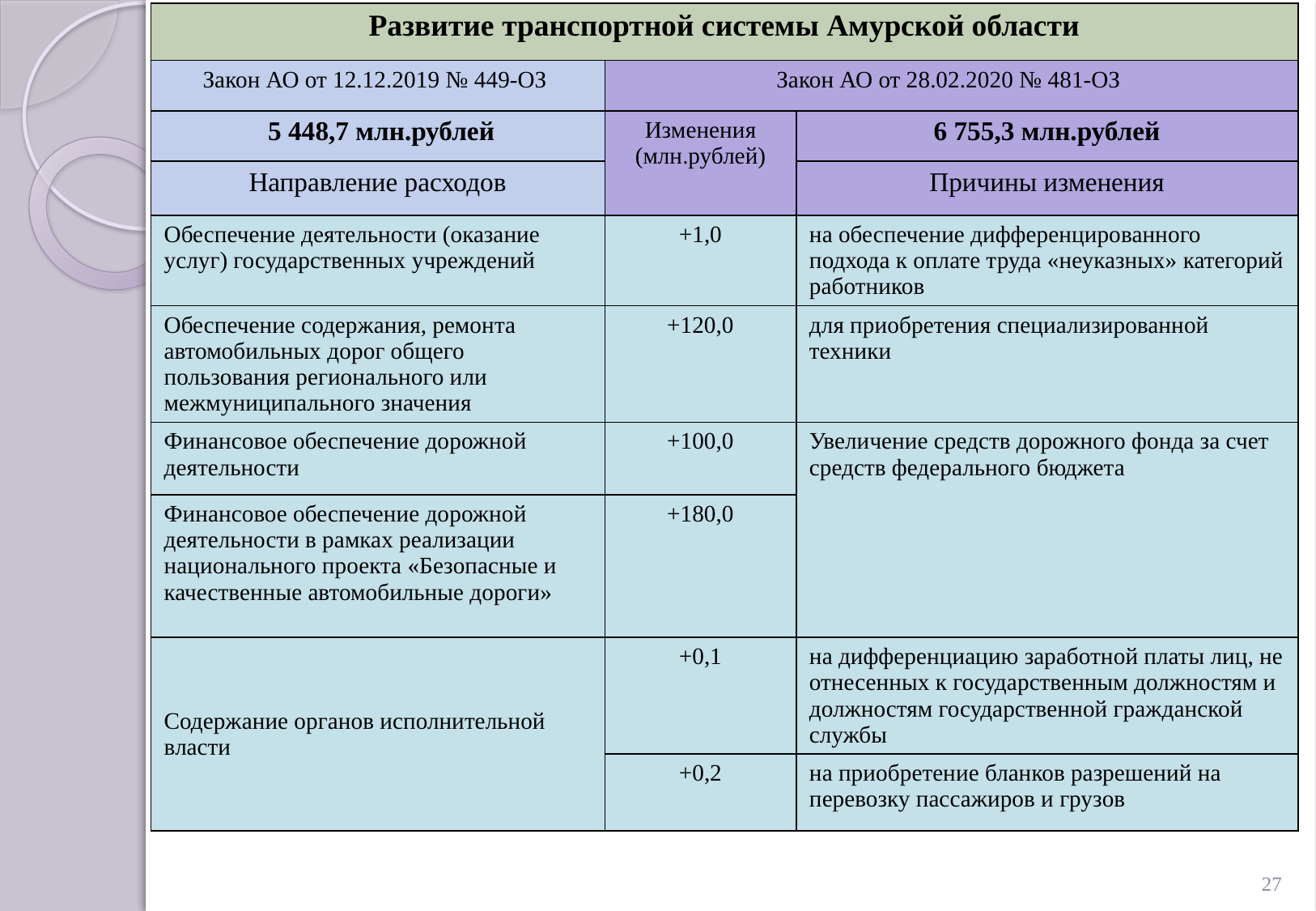

| Развитие транспортной системы Амурской области |  |  |
| --- | --- | --- |
| Закон АО от 12.12.2019 № 449-ОЗ | Закон АО от 28.02.2020 № 481-ОЗ |  |
| 5 448,7 млн.рублей | Изменения (млн.рублей) | 6 755,3 млн.рублей |
| Направление расходов |  | Причины изменения |
| Обеспечение деятельности (оказание услуг) государственных учреждений | +1,0 | на обеспечение дифференцированного подхода к оплате труда «неуказных» категорий работников |
| Обеспечение содержания, ремонта автомобильных дорог общего пользования регионального или межмуниципального значения | +120,0 | для приобретения специализированной техники |
| Финансовое обеспечение дорожной деятельности | +100,0 | Увеличение средств дорожного фонда за счет средств федерального бюджета |
| Финансовое обеспечение дорожной деятельности в рамках реализации национального проекта «Безопасные и качественные автомобильные дороги» | +180,0 |  |
| Содержание органов исполнительной власти | +0,1 | на дифференциацию заработной платы лиц, не отнесенных к государственным должностям и должностям государственной гражданской службы |
|  | +0,2 | на приобретение бланков разрешений на перевозку пассажиров и грузов |
27